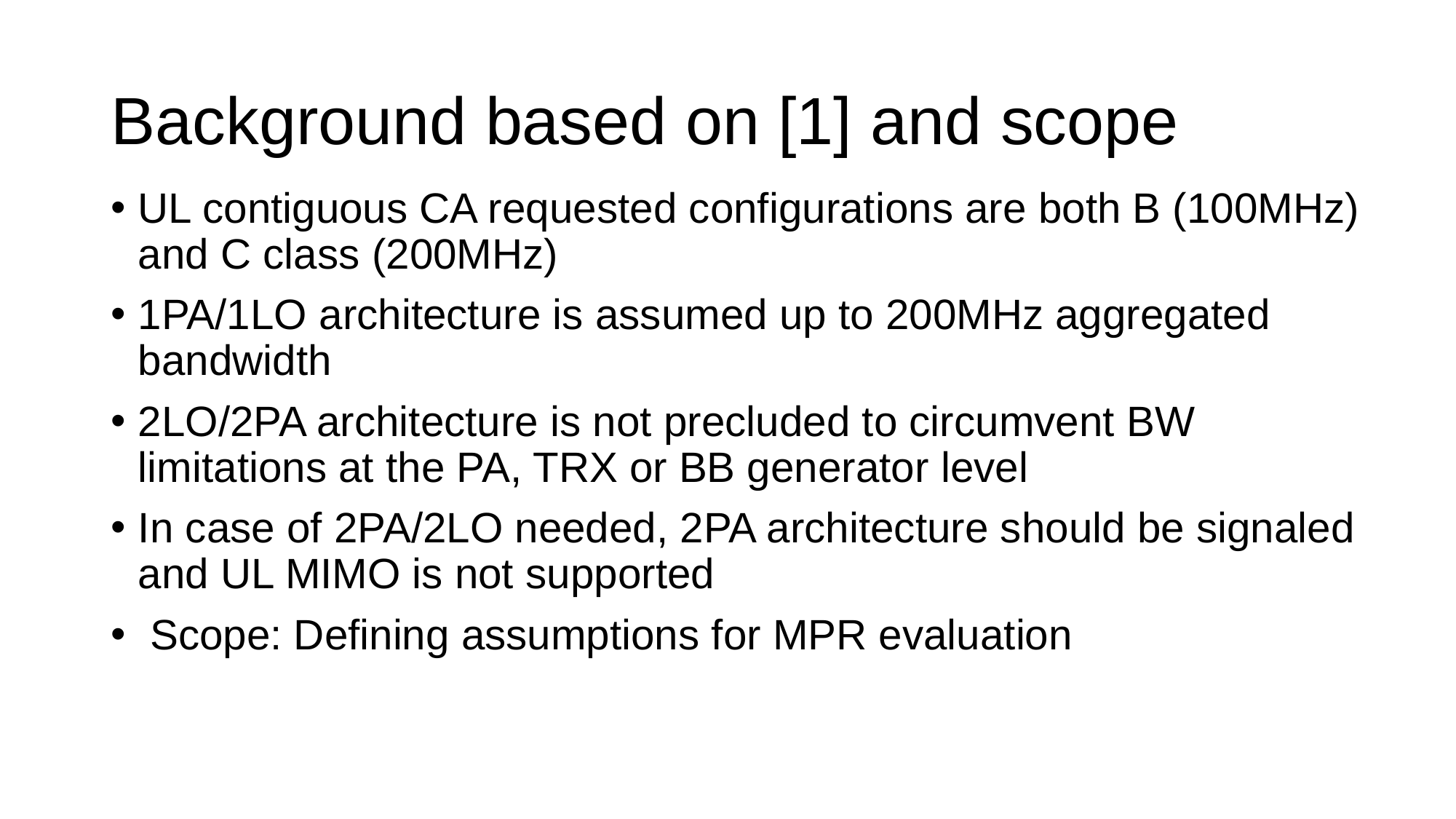

# Background based on [1] and scope
UL contiguous CA requested configurations are both B (100MHz) and C class (200MHz)
1PA/1LO architecture is assumed up to 200MHz aggregated bandwidth
2LO/2PA architecture is not precluded to circumvent BW limitations at the PA, TRX or BB generator level
In case of 2PA/2LO needed, 2PA architecture should be signaled and UL MIMO is not supported
 Scope: Defining assumptions for MPR evaluation